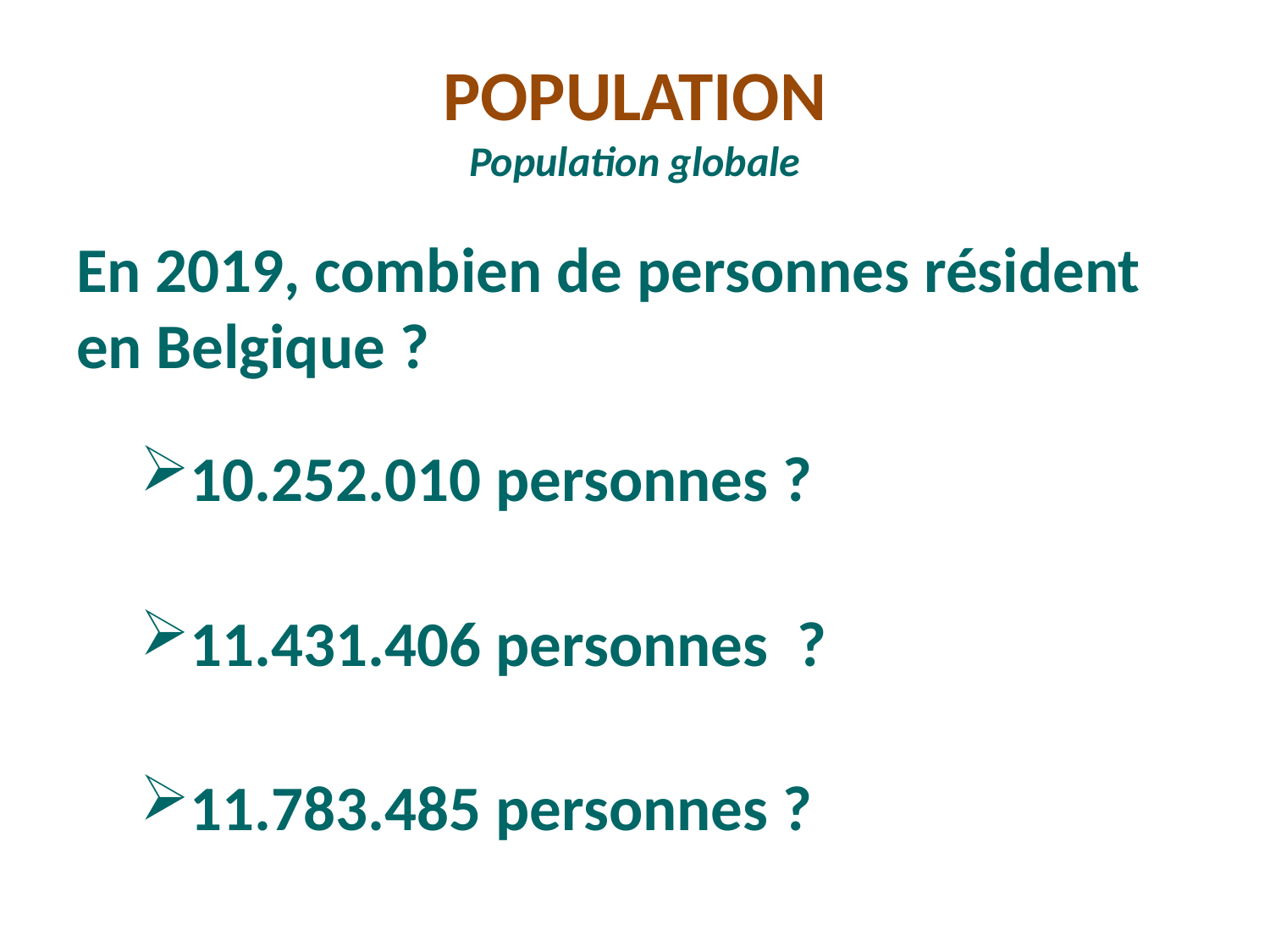

# POPULATION Population globale
En 2019, combien de personnes résident en Belgique ?

10.252.010 personnes ?

11.431.406 personnes  ?

11.783.485 personnes ?